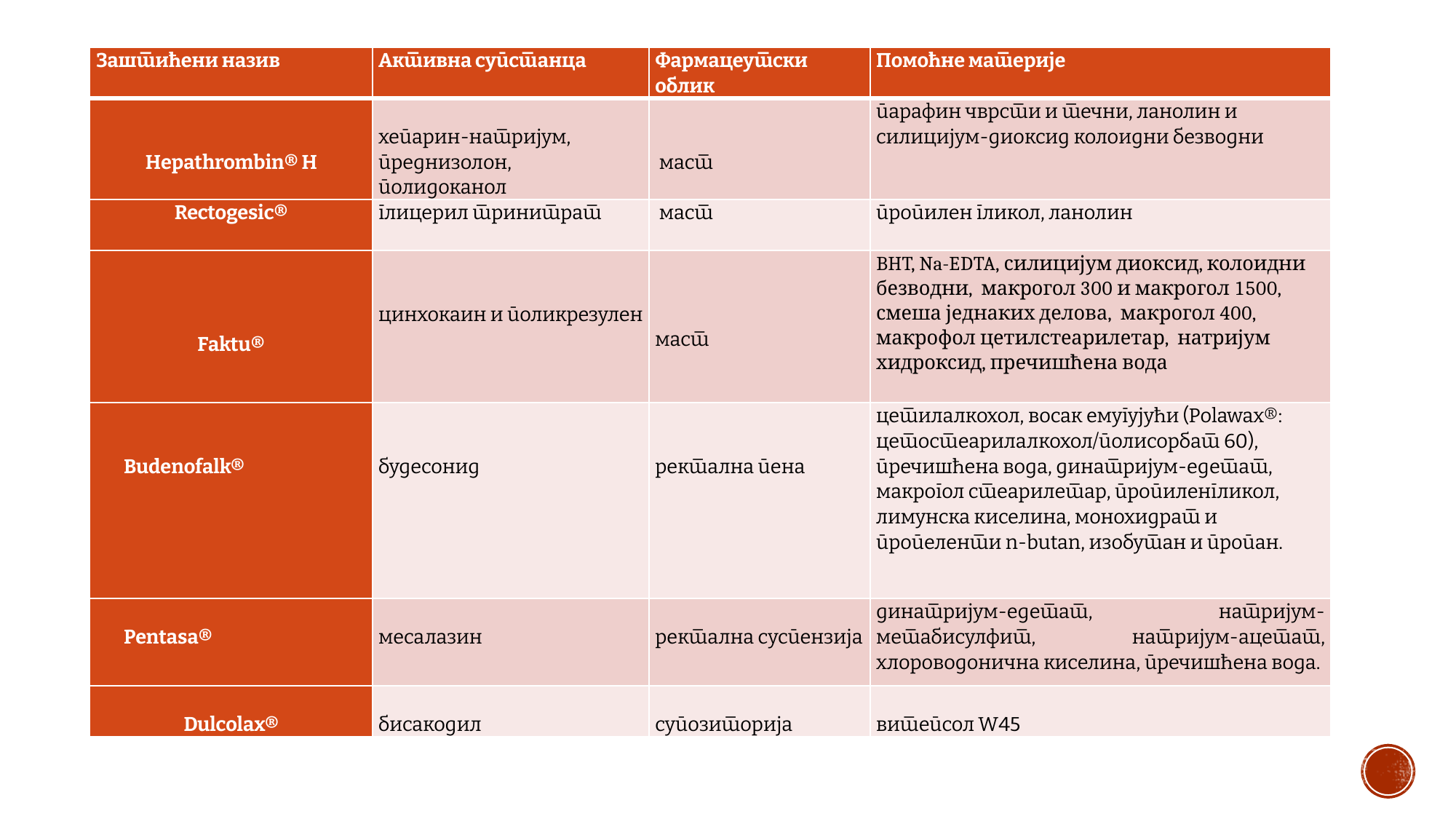

| Заштићени назив | Активна супстанца | Фармацеутски облик | Помоћне материје |
| --- | --- | --- | --- |
| Hеpathrombin® H | хепарин-натријум, преднизолон, полидоканол | маст | парафин чврсти и течни, ланолин и силицијум-диоксид колоидни безводни |
| Rectogesic® | глицерил тринитрат | маст | пропилен гликол, ланолин |
| Faktu® | цинхокаин и поликрезулен | маст | BHT, Na-EDTA, силицијум диоксид, колоидни безводни, макрогол 300 и макрогол 1500, смеша једнаких делова, макрогол 400, макрофол цетилстеарилетар, натријум хидроксид, пречишћена вода |
| Budenofalk® | будесонид | ректална пена | цетилалкохол, восак емугујући (Polawax®: цетостеарилалкохол/полисорбат 60), пречишћена вода, динатријум-едетат, макрогол стеарилетар, пропиленгликол, лимунска киселина, монохидрат и пропеленти n-butan, изобутан и пропан. |
| Pentasа® | месалазин | ректална суспензија | динатријум-едетат, натријум- метабисулфит, натријум-ацетат, хлороводонична киселина, пречишћена вода. |
| Dulcolax® | бисакодил | супозиторија | витепсол W45 |